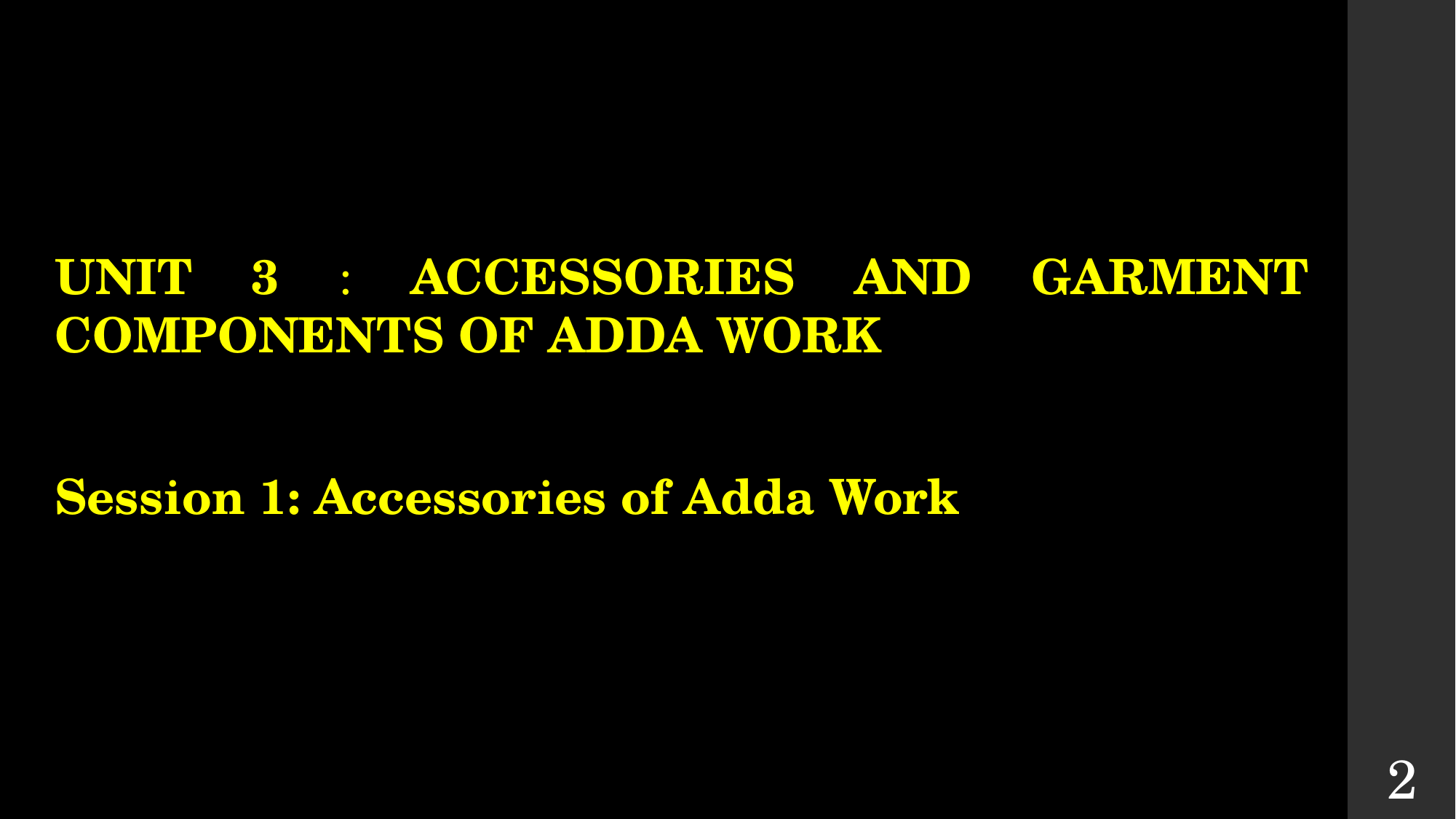

UNIT 3 : ACCESSORIES AND GARMENT COMPONENTS OF ADDA WORK

Session 1: Accessories of Adda Work
2